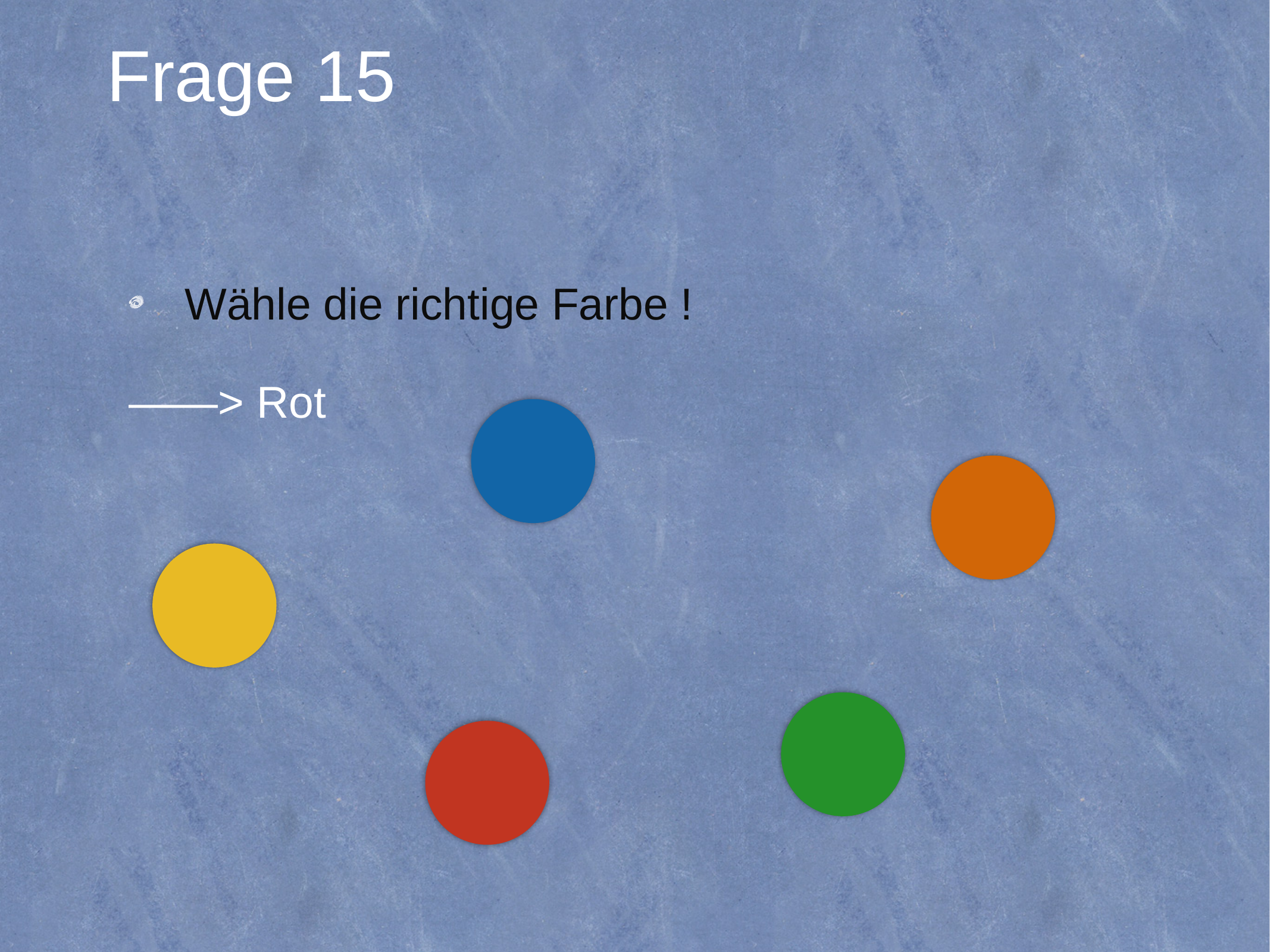

# Frage 15
Wähle die richtige Farbe !
——> Rot